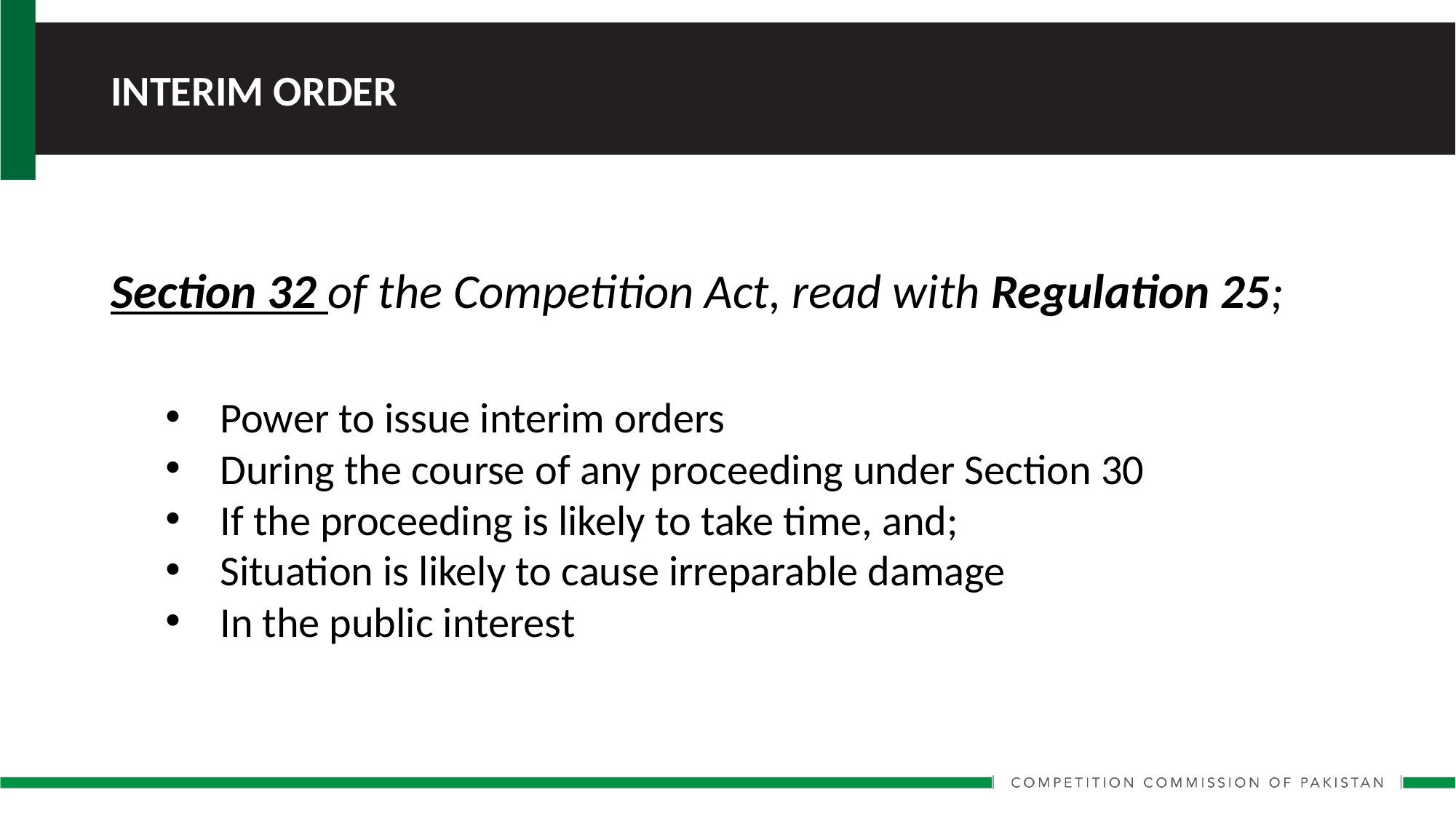

INTERIM ORDER
Section 32 of the Competition Act, read with Regulation 25;

Power to issue interim orders
During the course of any proceeding under Section 30
If the proceeding is likely to take time, and;
Situation is likely to cause irreparable damage
In the public interest